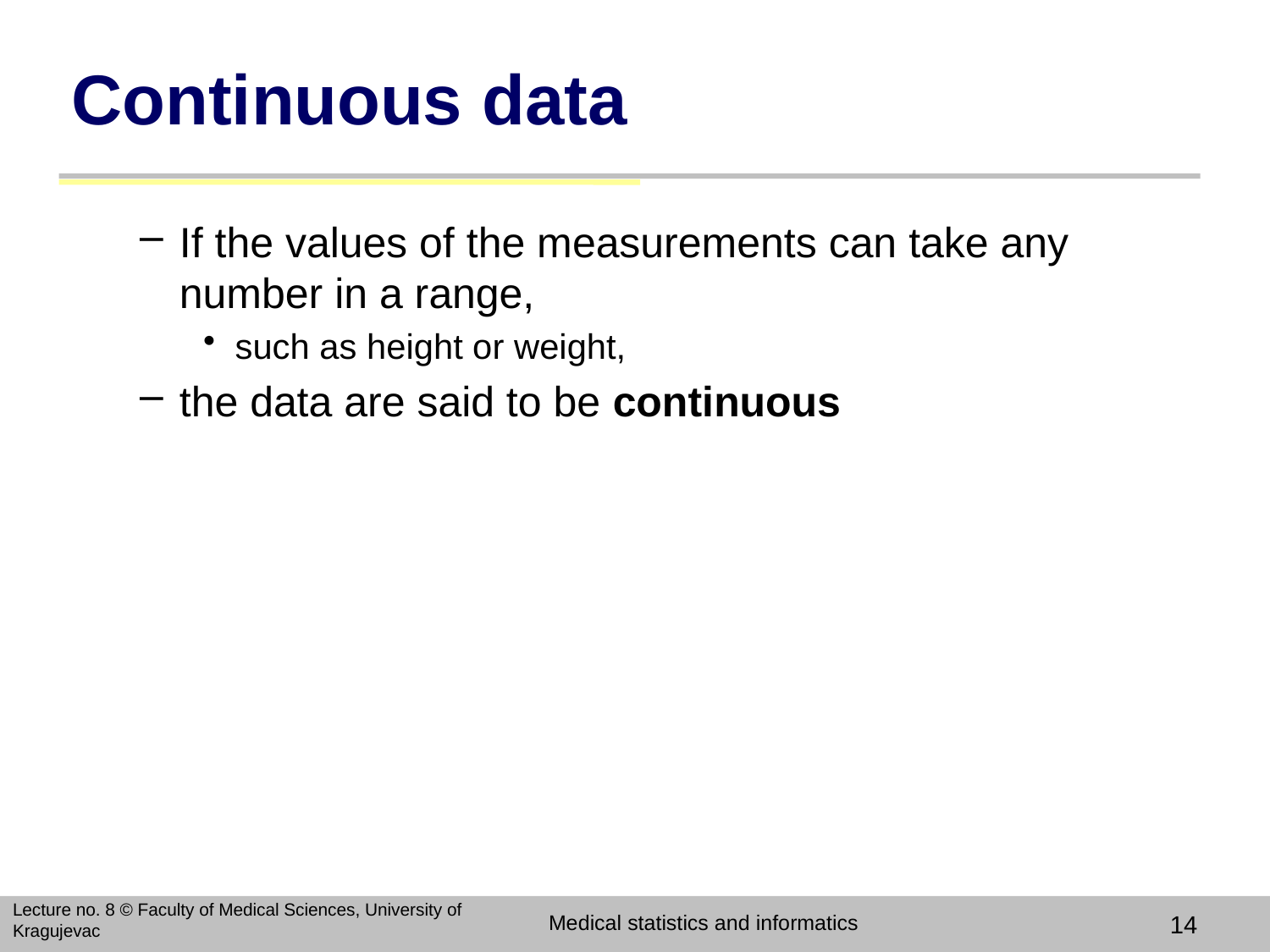

# Continuous data
If the values of the measurements can take any number in a range,
such as height or weight,
the data are said to be continuous
Lecture no. 8 © Faculty of Medical Sciences, University of Kragujevac
Medical statistics and informatics
14